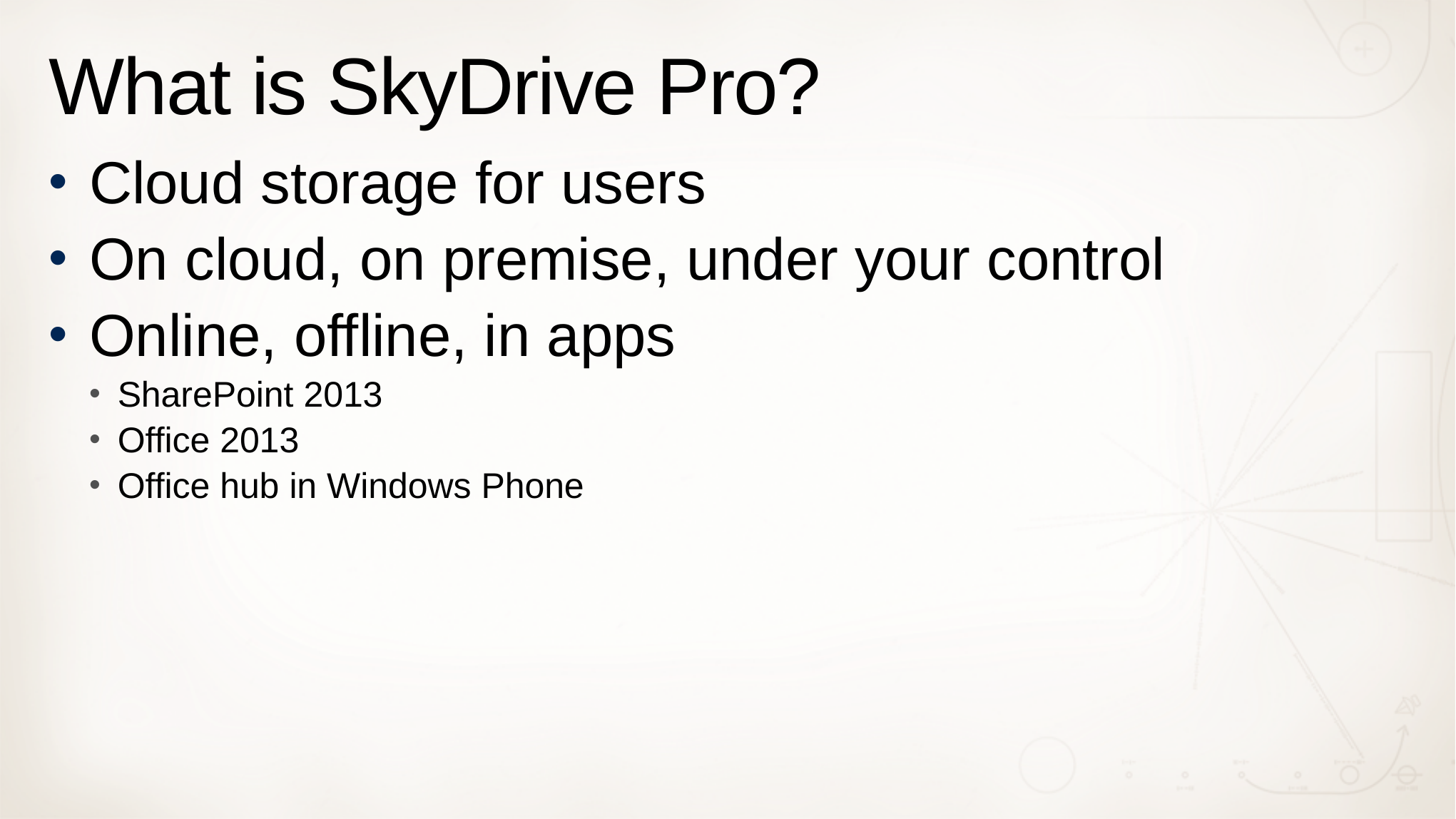

# What is SkyDrive Pro?
Cloud storage for users
On cloud, on premise, under your control
Online, offline, in apps
SharePoint 2013
Office 2013
Office hub in Windows Phone